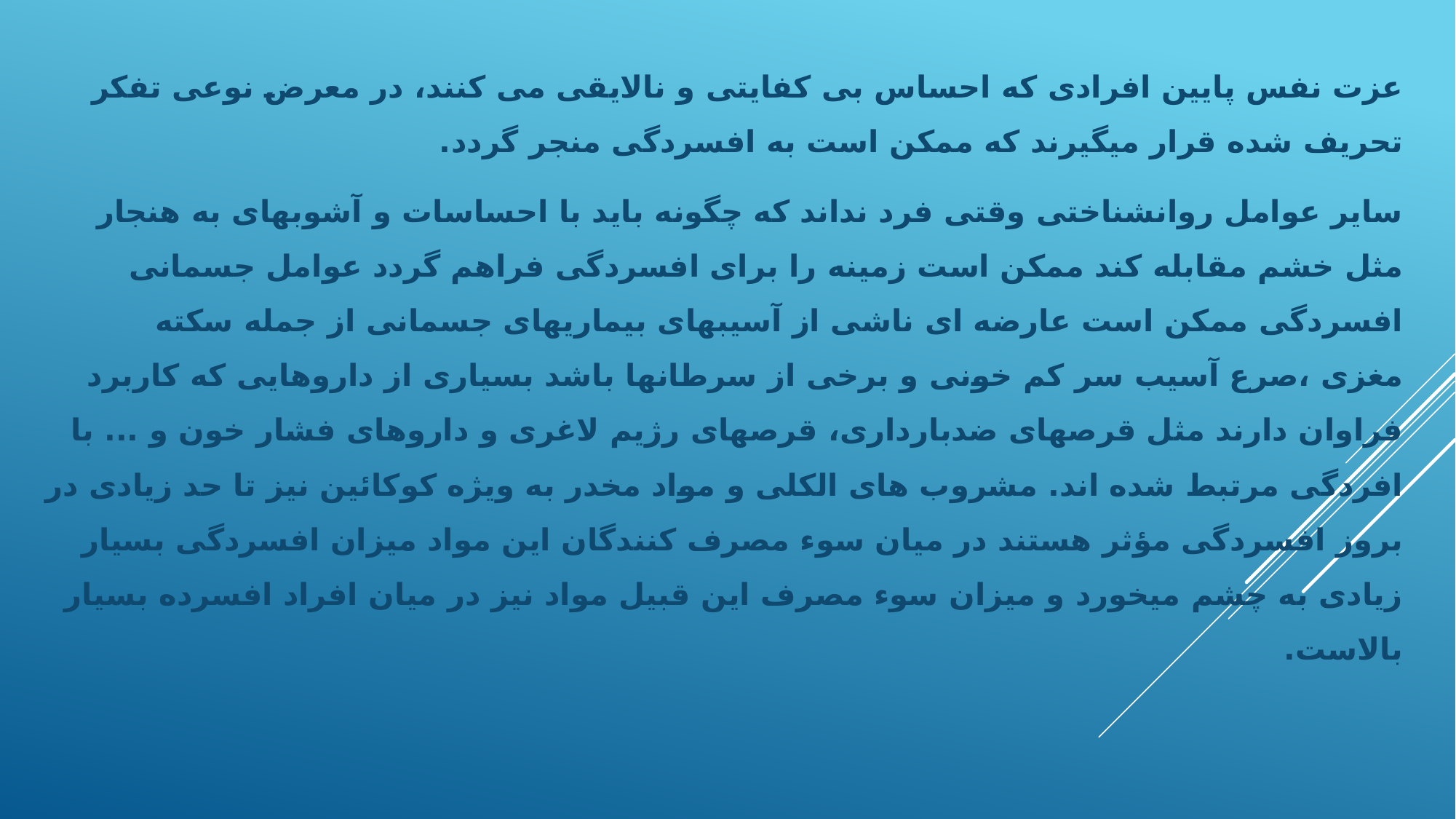

عزت نفس پایین افرادی که احساس بی کفایتی و نالایقی می کنند، در معرض نوعی تفکر تحریف شده قرار میگیرند که ممکن است به افسردگی منجر گردد.
سایر عوامل روانشناختی وقتی فرد نداند که چگونه باید با احساسات و آشوبهای به هنجار مثل خشم مقابله کند ممکن است زمینه را برای افسردگی فراهم گردد عوامل جسمانی افسردگی ممکن است عارضه ای ناشی از آسیبهای بیماریهای جسمانی از جمله سکته مغزی ،صرع آسیب سر کم خونی و برخی از سرطانها باشد بسیاری از داروهایی که کاربرد فراوان دارند مثل قرصهای ضدبارداری، قرصهای رژیم لاغری و داروهای فشار خون و ... با افردگی مرتبط شده اند. مشروب های الکلی و مواد مخدر به ویژه کوکائین نیز تا حد زیادی در بروز افسردگی مؤثر هستند در میان سوء مصرف کنندگان این مواد میزان افسردگی بسیار زیادی به چشم میخورد و میزان سوء مصرف این قبیل مواد نیز در میان افراد افسرده بسیار بالاست.